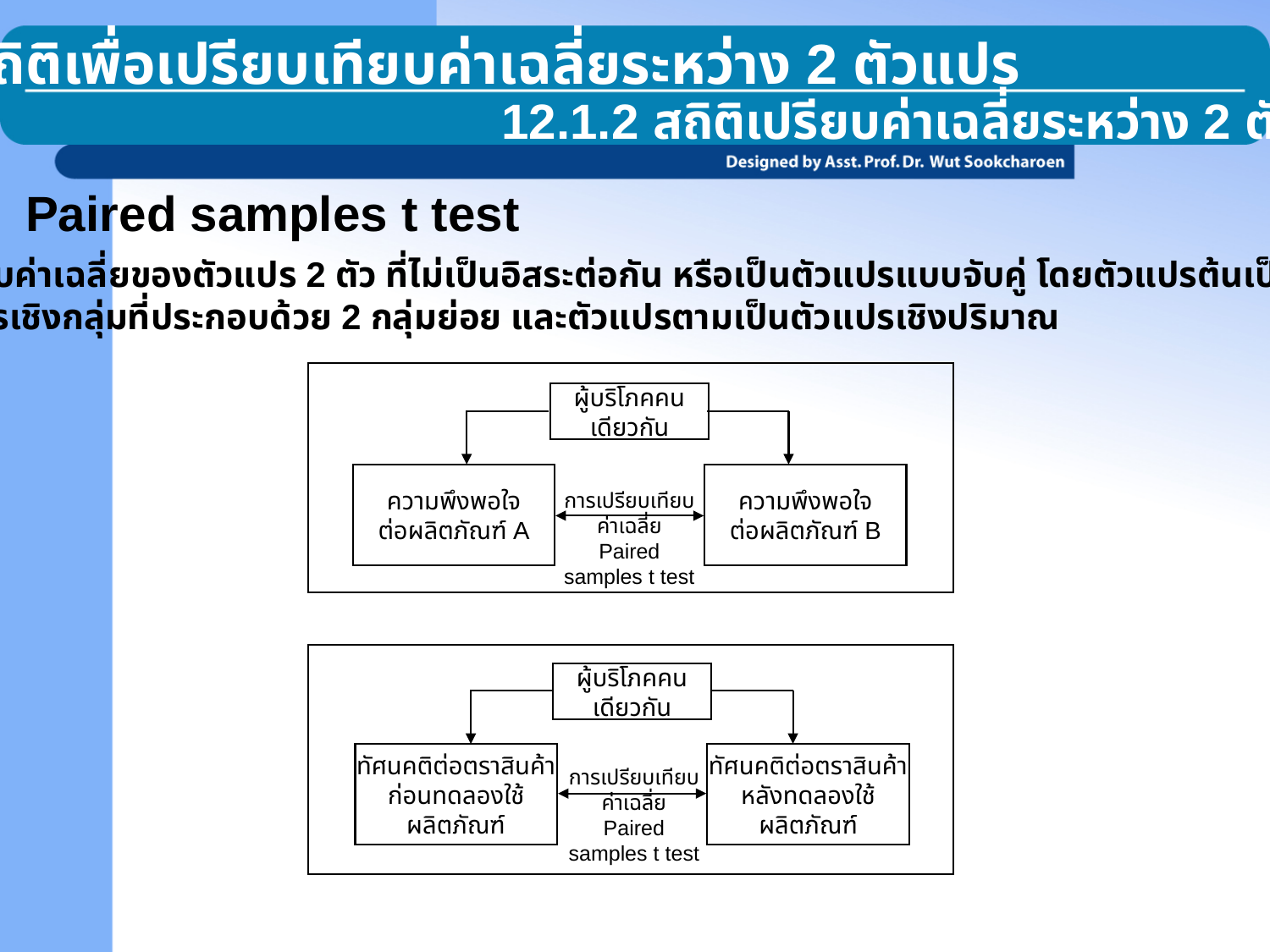

12.1 สถิติเพื่อเปรียบเทียบค่าเฉลี่ยระหว่าง 2 ตัวแปร
12.1.2 สถิติเปรียบค่าเฉลี่ยระหว่าง 2 ตัวแปร
Paired samples t test
ทดสอบค่าเฉลี่ยของตัวแปร 2 ตัว ที่ไม่เป็นอิสระต่อกัน หรือเป็นตัวแปรแบบจับคู่ โดยตัวแปรต้นเป็น
ตัวแปรเชิงกลุ่มที่ประกอบด้วย 2 กลุ่มย่อย และตัวแปรตามเป็นตัวแปรเชิงปริมาณ

ผู้บริโภคคนเดียวกัน
ความพึงพอใจ
ต่อผลิตภัณฑ์ A
ความพึงพอใจ
ต่อผลิตภัณฑ์ B
การเปรียบเทียบค่าเฉลี่ย
Paired samples t test

ผู้บริโภคคนเดียวกัน
ทัศนคติต่อตราสินค้า
ก่อนทดลองใช้ผลิตภัณฑ์
ทัศนคติต่อตราสินค้า
หลังทดลองใช้ผลิตภัณฑ์
การเปรียบเทียบค่าเฉลี่ย
Paired samples t test